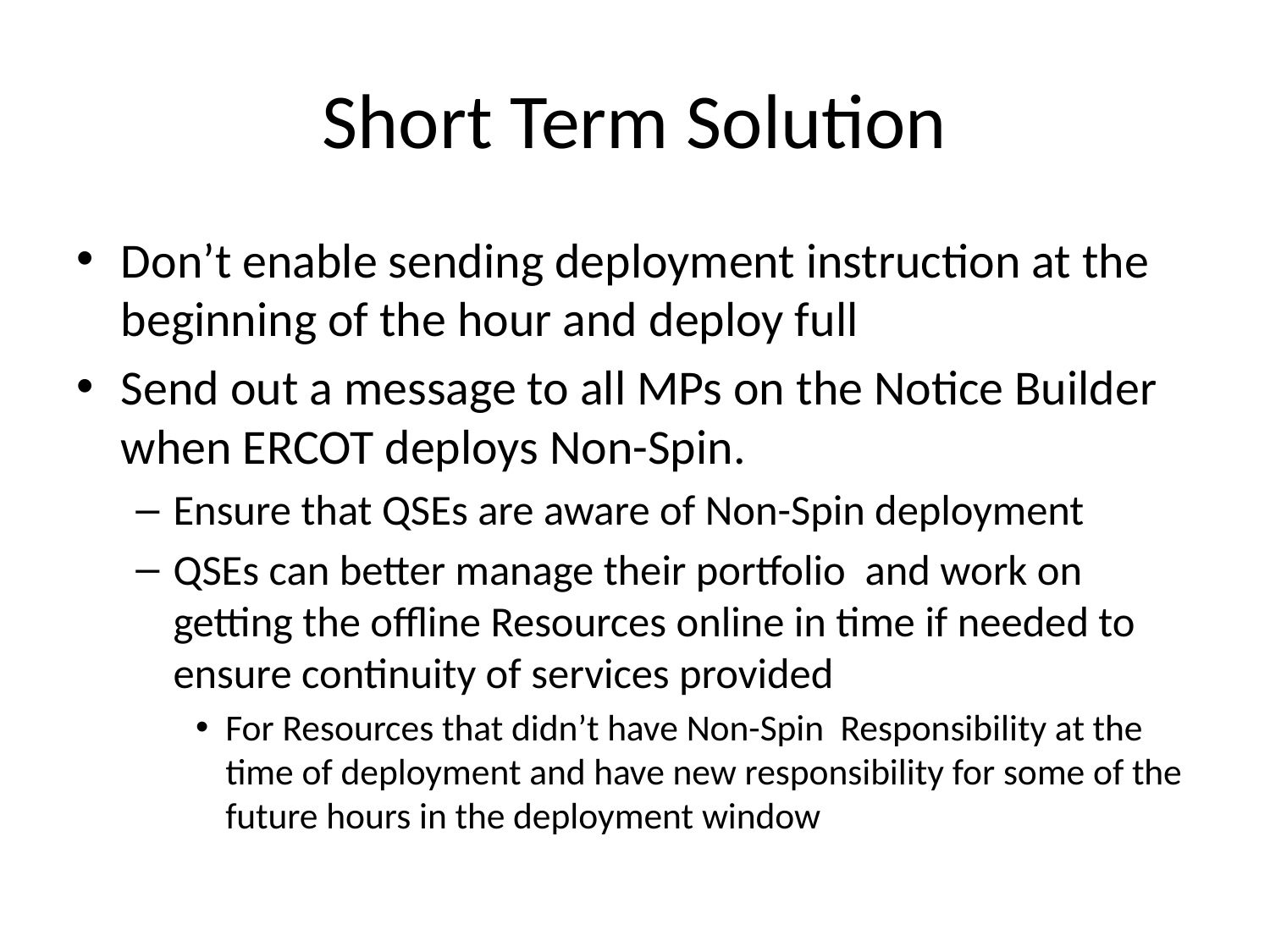

# Short Term Solution
Don’t enable sending deployment instruction at the beginning of the hour and deploy full
Send out a message to all MPs on the Notice Builder when ERCOT deploys Non-Spin.
Ensure that QSEs are aware of Non-Spin deployment
QSEs can better manage their portfolio  and work on getting the offline Resources online in time if needed to ensure continuity of services provided
For Resources that didn’t have Non-Spin  Responsibility at the time of deployment and have new responsibility for some of the future hours in the deployment window